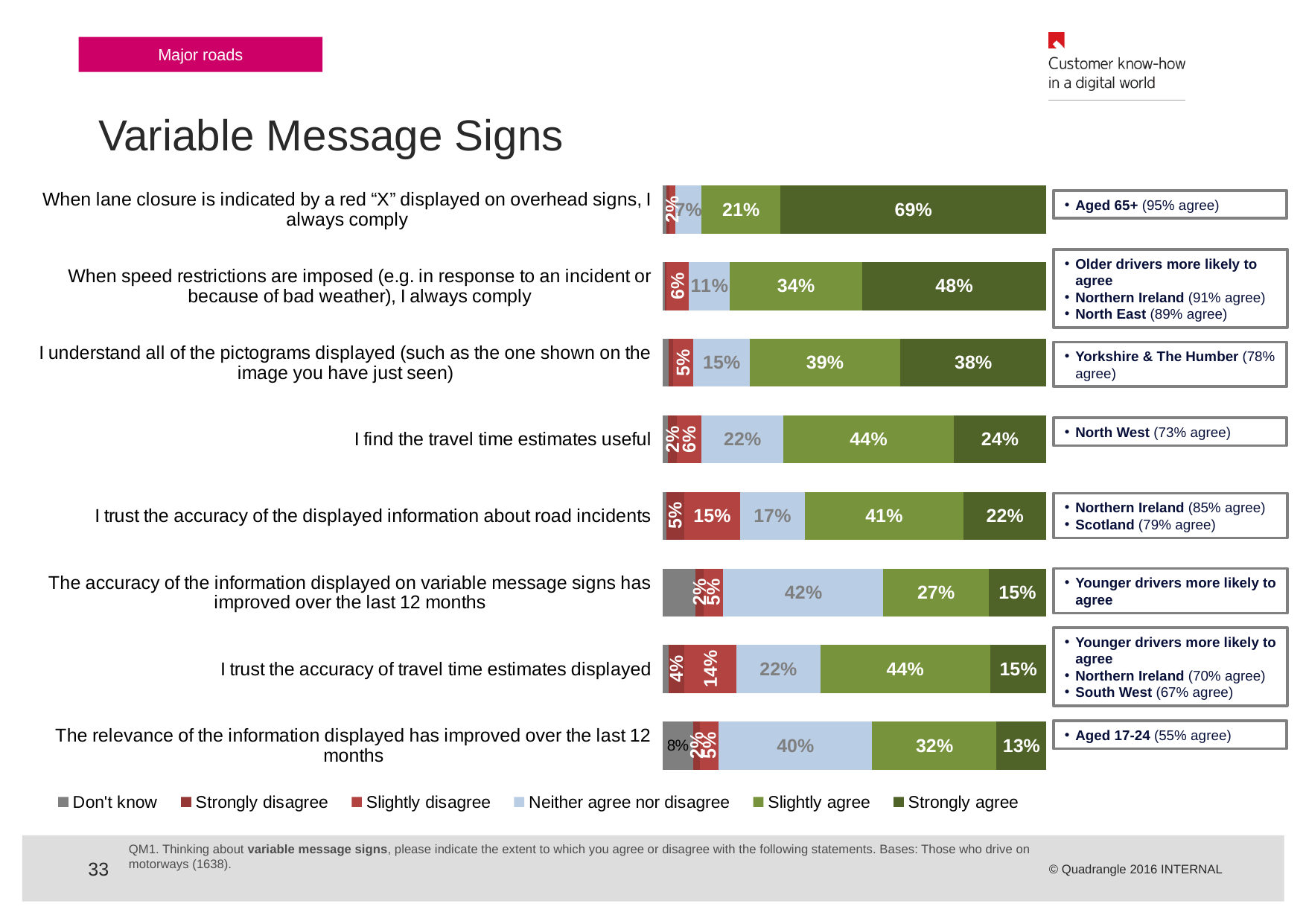

Major roads
Variable Message Signs

### Chart

| Category | Don't know | Strongly disagree | Slightly disagree | Neither agree nor disagree | Slightly agree | Strongly agree |
|---|---|---|---|---|---|---|
| The relevance of the information displayed has improved over the last 12 months | 0.07886612910667 | 0.01798279228759 | 0.04852545917758977 | 0.4002971989430998 | 0.3243234063306021 | 0.1300050141545 |
| I trust the accuracy of travel time estimates displayed | 0.013900308727740044 | 0.04241067927776002 | 0.1356097511165 | 0.21822002070780044 | 0.44265511663419893 | 0.14720412353600063 |
| The accuracy of the information displayed on variable message signs has improved over the last 12 months | 0.08519381414574 | 0.02023530664867016 | 0.051572014322610014 | 0.4177762767483 | 0.2744959056575 | 0.15072668247720097 |
| I trust the accuracy of the displayed information about road incidents | 0.008292343336257025 | 0.04710877174982 | 0.14541688822630097 | 0.1682738997101 | 0.41431865326310124 | 0.21658944371440098 |
| I find the travel time estimates useful | 0.013207749465800021 | 0.023452534428710002 | 0.06248554888024 | 0.21543880822280068 | 0.4430821070015001 | 0.24233325200100056 |
| I understand all of the pictograms displayed (such as the one shown on the image you have just seen) | 0.013929217846010021 | 0.01155989303749 | 0.05376749309671031 | 0.14711170974290044 | 0.3917419892989014 | 0.3818896969780022 |
| When speed restrictions are imposed (e.g. in response to an incident or because of bad weather), I always comply | 0.005423889882674025 | 0.003432419723466 | 0.05805295192945013 | 0.10779362741660078 | 0.3439915549666 | 0.4813055560812 |
| When lane closure is indicated by a red “X” displayed on overhead signs, I always comply | 0.009715701628672 | 0.006716129915303034 | 0.015336635768010047 | 0.06894887075744 | 0.20506204286270083 | 0.6942206190679 |
Aged 65+ (95% agree)
Older drivers more likely to agree
Northern Ireland (91% agree)
North East (89% agree)
Yorkshire & The Humber (78% agree)
North West (73% agree)
Northern Ireland (85% agree)
Scotland (79% agree)
Younger drivers more likely to agree
Younger drivers more likely to agree
Northern Ireland (70% agree)
South West (67% agree)
Aged 17-24 (55% agree)
QM1. Thinking about variable message signs, please indicate the extent to which you agree or disagree with the following statements. Bases: Those who drive on motorways (1638).